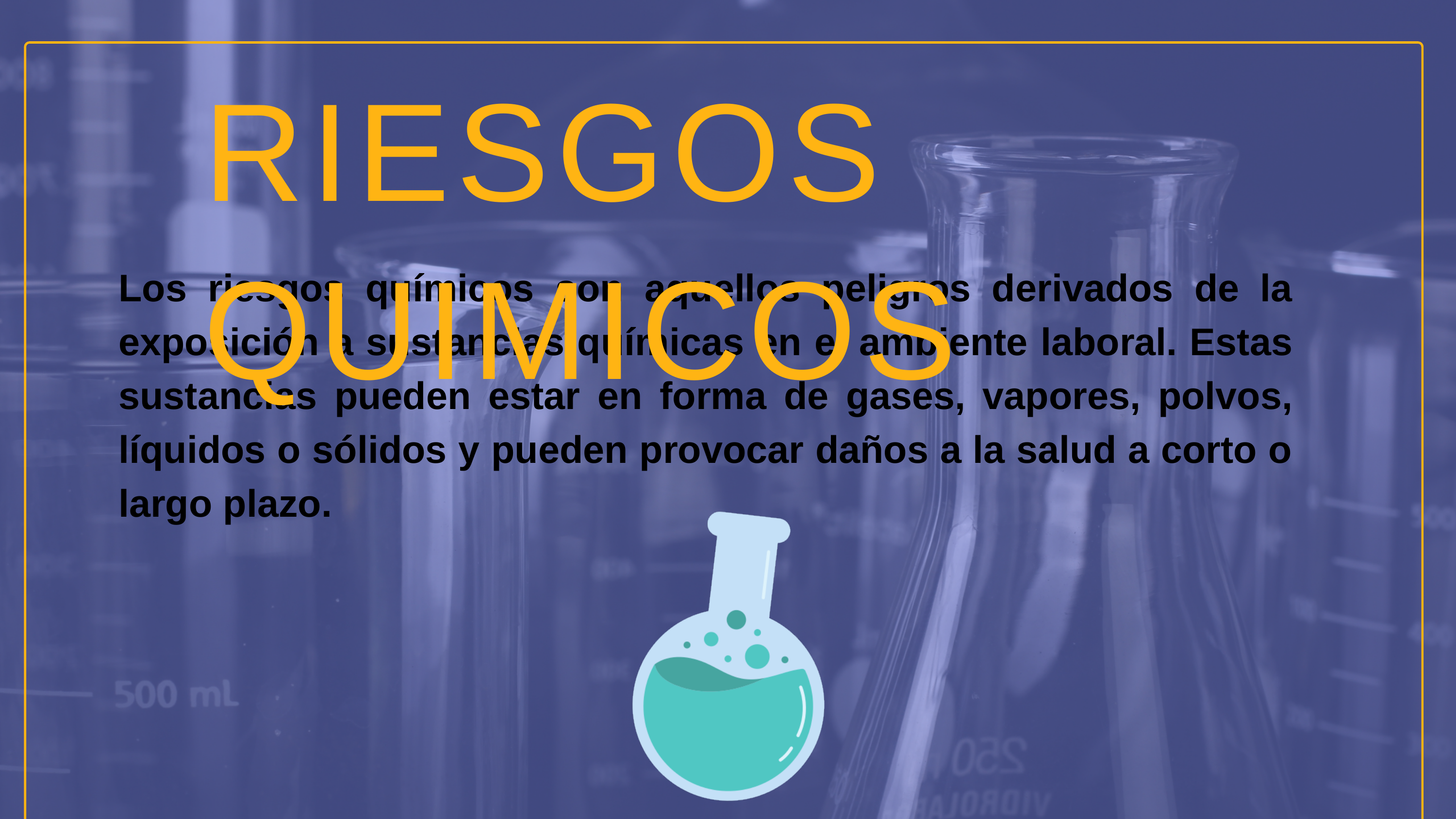

RIESGOS QUIMICOS
Los riesgos químicos son aquellos peligros derivados de la exposición a sustancias químicas en el ambiente laboral. Estas sustancias pueden estar en forma de gases, vapores, polvos, líquidos o sólidos y pueden provocar daños a la salud a corto o largo plazo.